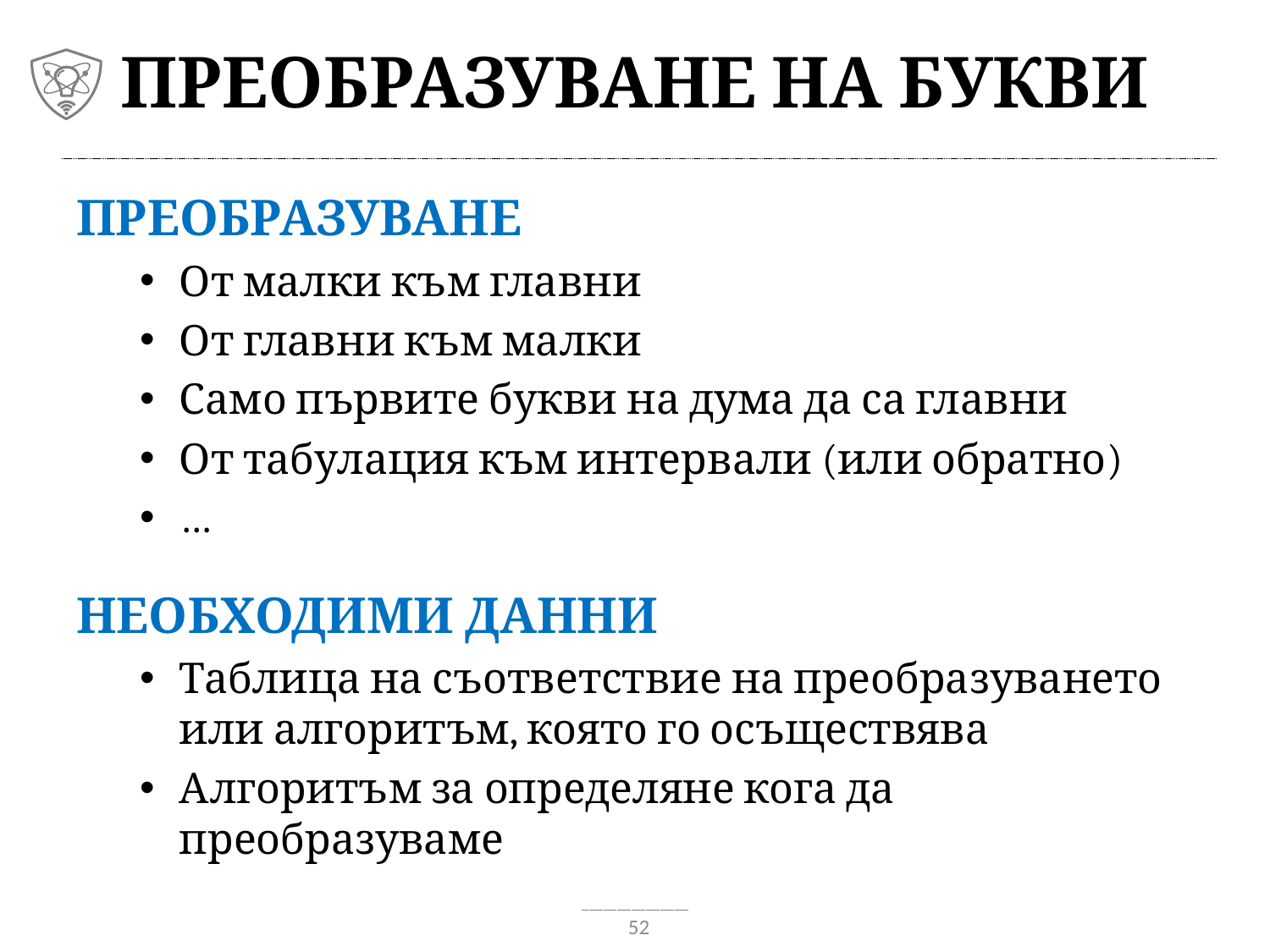

# Преобразуване на букви
Преобразуване
От малки към главни
От главни към малки
Само първите букви на дума да са главни
От табулация към интервали (или обратно)
…
Необходими данни
Таблица на съответствие на преобразуването или алгоритъм, която го осъществява
Алгоритъм за определяне кога да преобразуваме

52